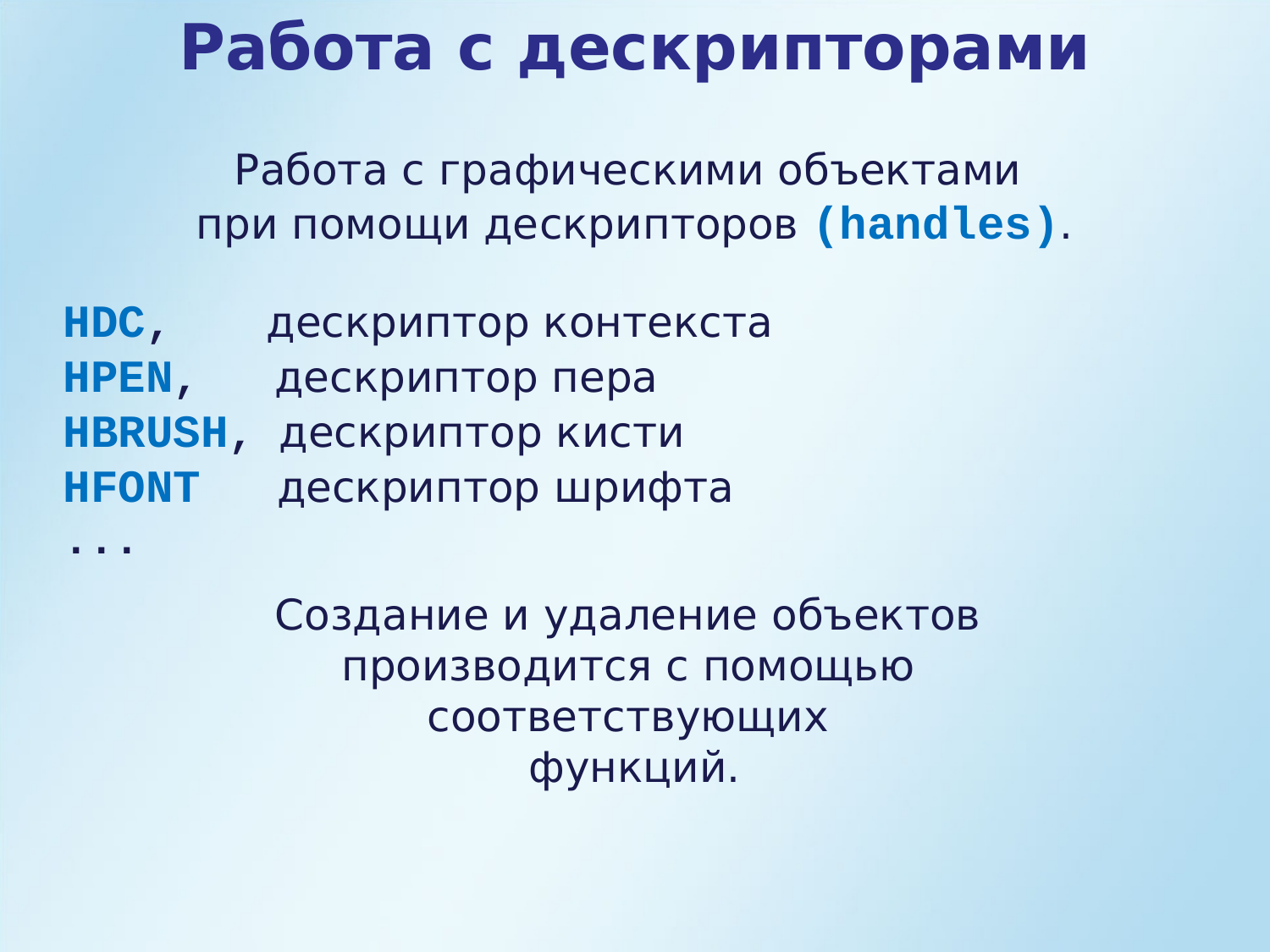

Работа с дескрипторами
Работа с графическими объектами
при помощи деcкрипторов (handles).
  HDC, 	дескриптор контекста
  HPEN,   дескриптор пера
  HBRUSH, дескриптор кисти
  HFONT   дескриптор шрифта
  ...
Создание и удаление объектов
производится с помощью
соответствующих
функций.